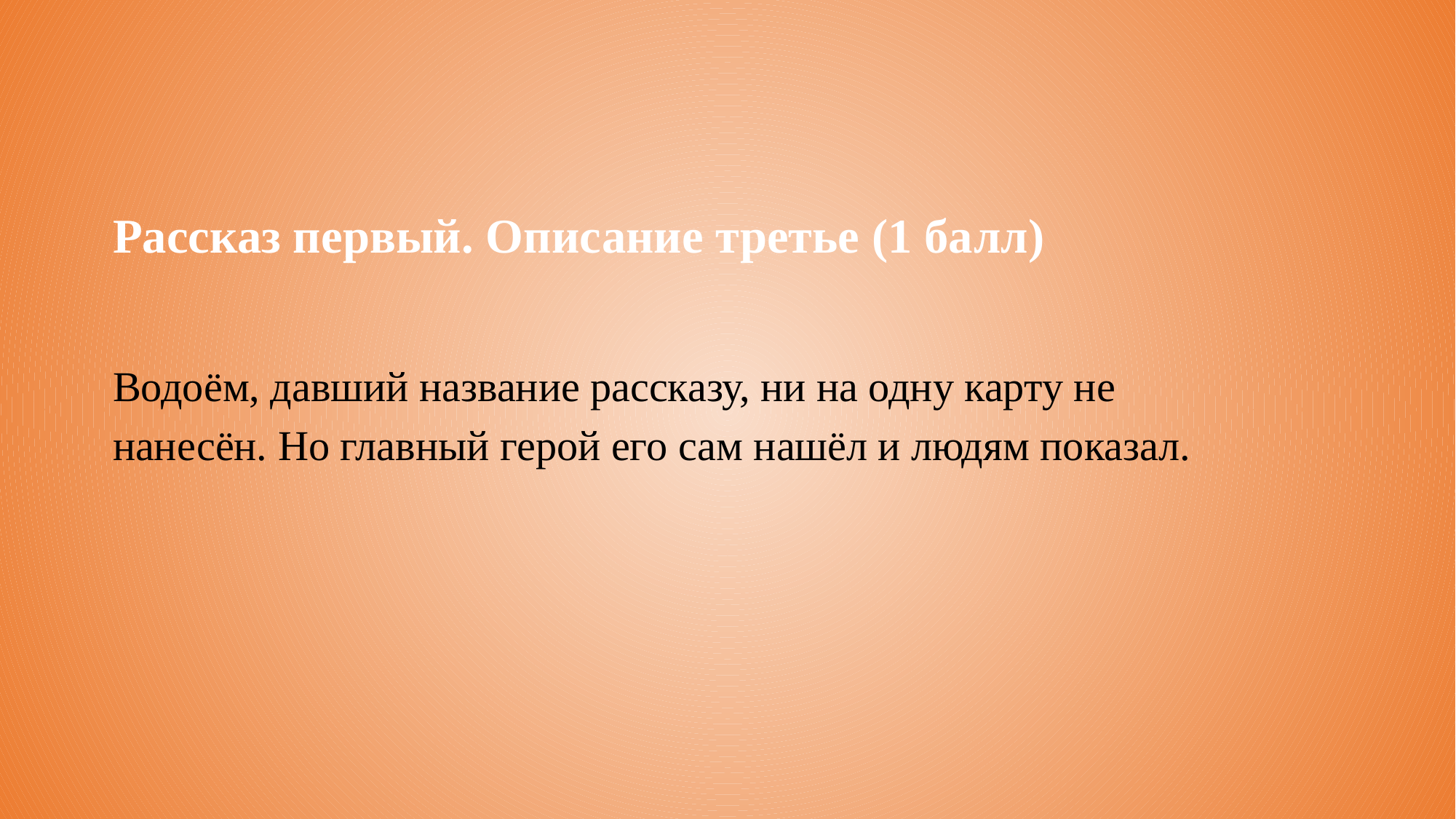

Рассказ первый. Описание третье (1 балл)

Водоём, давший название рассказу, ни на одну карту не нанесён. Но главный герой его сам нашёл и людям показал.